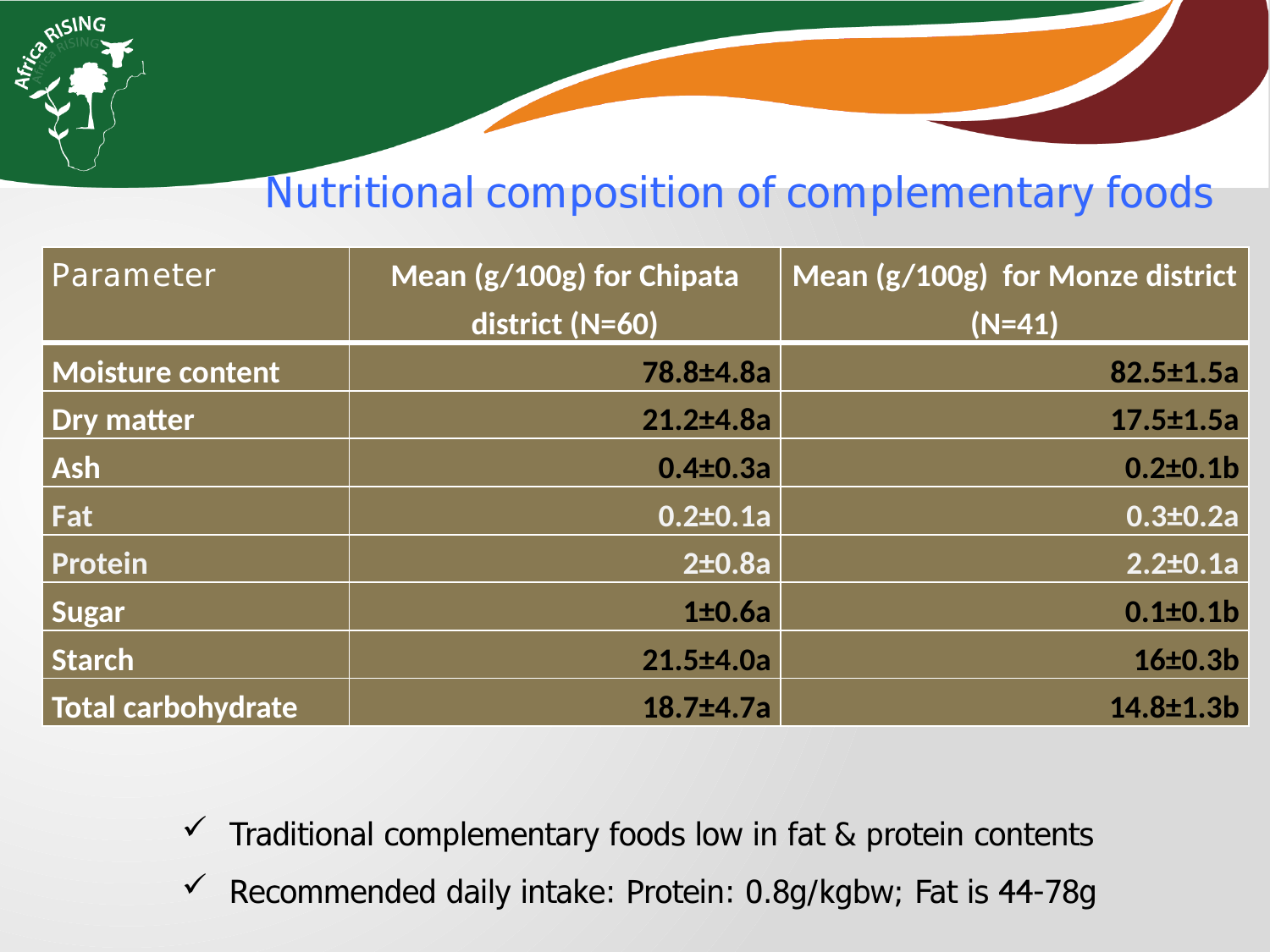

Nutritional composition of complementary foods
| Parameter | Mean (g/100g) for Chipata district (N=60) | Mean (g/100g) for Monze district (N=41) |
| --- | --- | --- |
| Moisture content | 78.8±4.8a | 82.5±1.5a |
| Dry matter | 21.2±4.8a | 17.5±1.5a |
| Ash | 0.4±0.3a | 0.2±0.1b |
| Fat | 0.2±0.1a | 0.3±0.2a |
| Protein | 2±0.8a | 2.2±0.1a |
| Sugar | 1±0.6a | 0.1±0.1b |
| Starch | 21.5±4.0a | 16±0.3b |
| Total carbohydrate | 18.7±4.7a | 14.8±1.3b |
Traditional complementary foods low in fat & protein contents
Recommended daily intake: Protein: 0.8g/kgbw; Fat is 44-78g